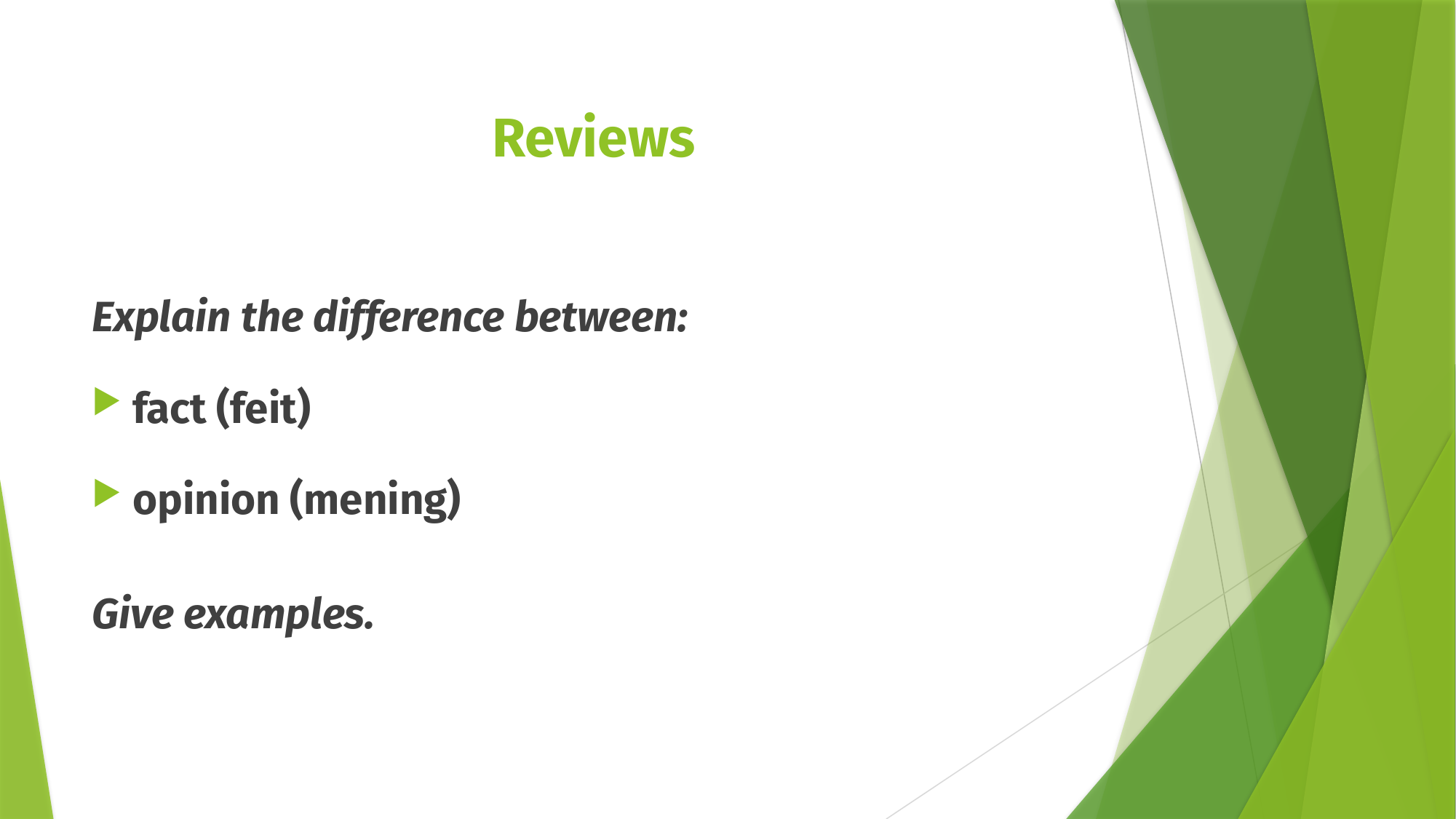

# Reviews
Explain the difference between:
fact (feit)
opinion (mening)

Give examples.